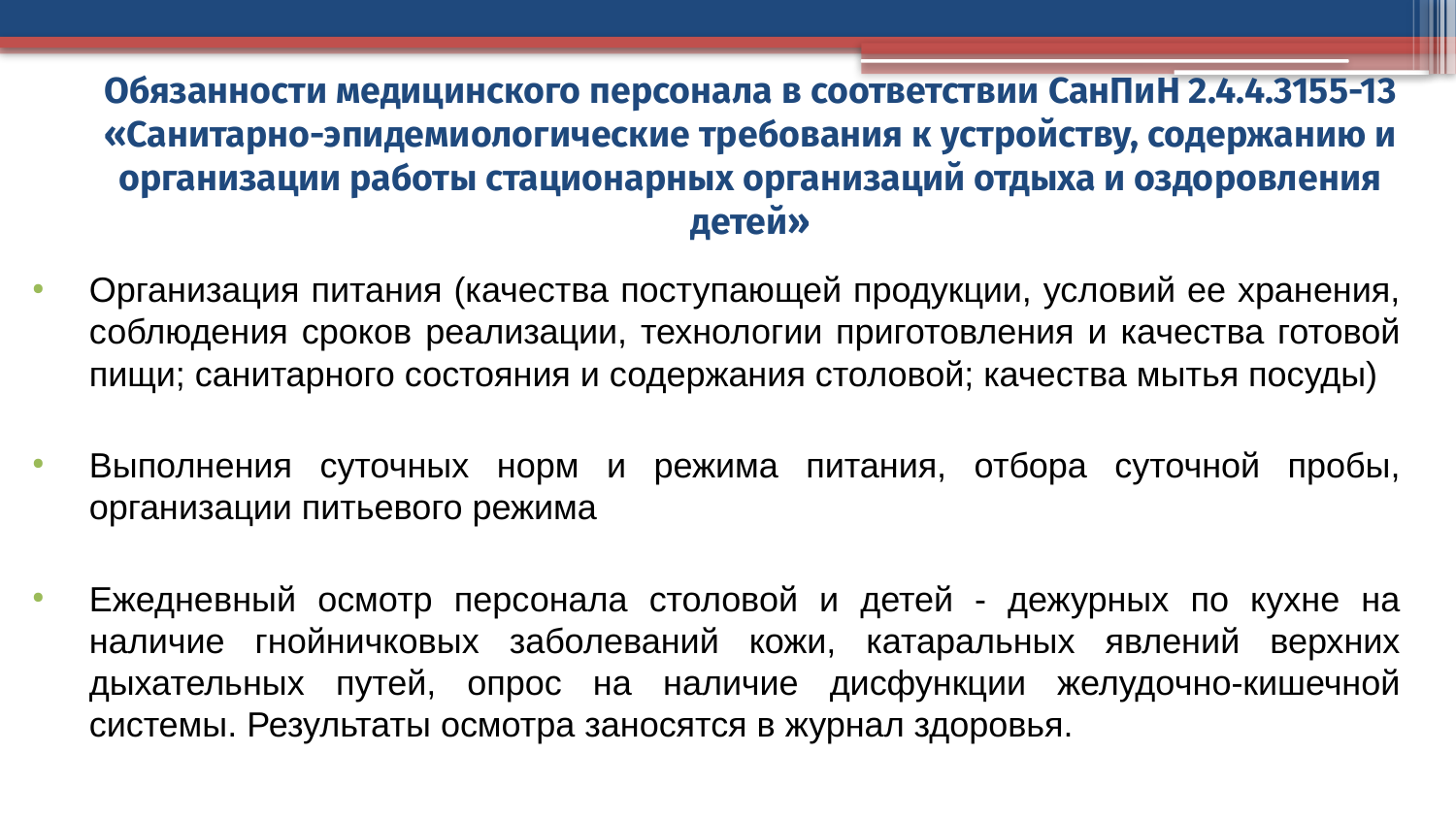

# Обязанности медицинского персонала в соответствии СанПиН 2.4.4.3155-13 «Санитарно-эпидемиологические требования к устройству, содержанию и организации работы стационарных организаций отдыха и оздоровления детей»
Организация питания (качества поступающей продукции, условий ее хранения, соблюдения сроков реализации, технологии приготовления и качества готовой пищи; санитарного состояния и содержания столовой; качества мытья посуды)

Выполнения суточных норм и режима питания, отбора суточной пробы, организации питьевого режима

Ежедневный осмотр персонала столовой и детей - дежурных по кухне на наличие гнойничковых заболеваний кожи, катаральных явлений верхних дыхательных путей, опрос на наличие дисфункции желудочно-кишечной системы. Результаты осмотра заносятся в журнал здоровья.